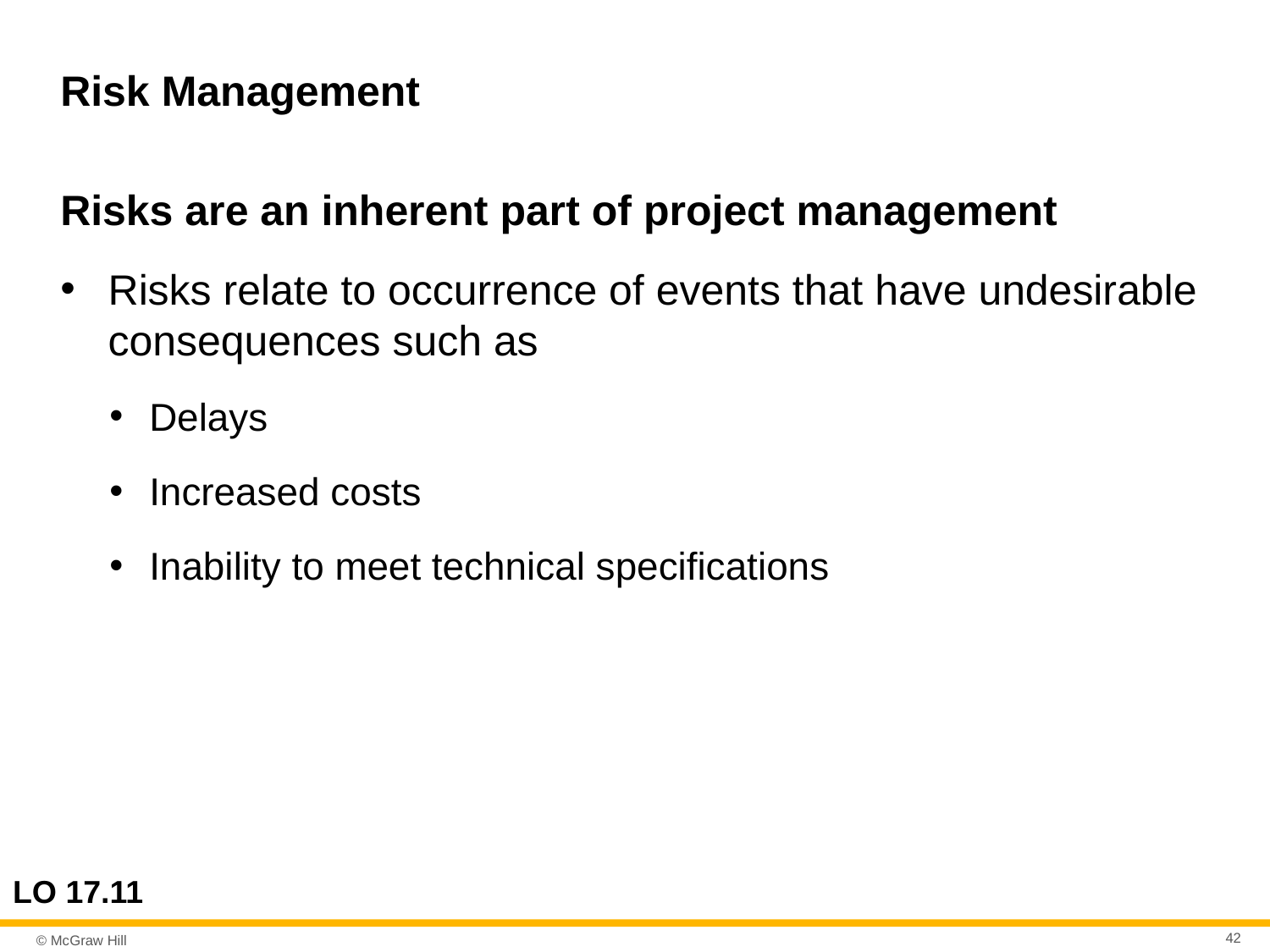

# Risk Management
Risks are an inherent part of project management
Risks relate to occurrence of events that have undesirable consequences such as
Delays
Increased costs
Inability to meet technical specifications
LO 17.11